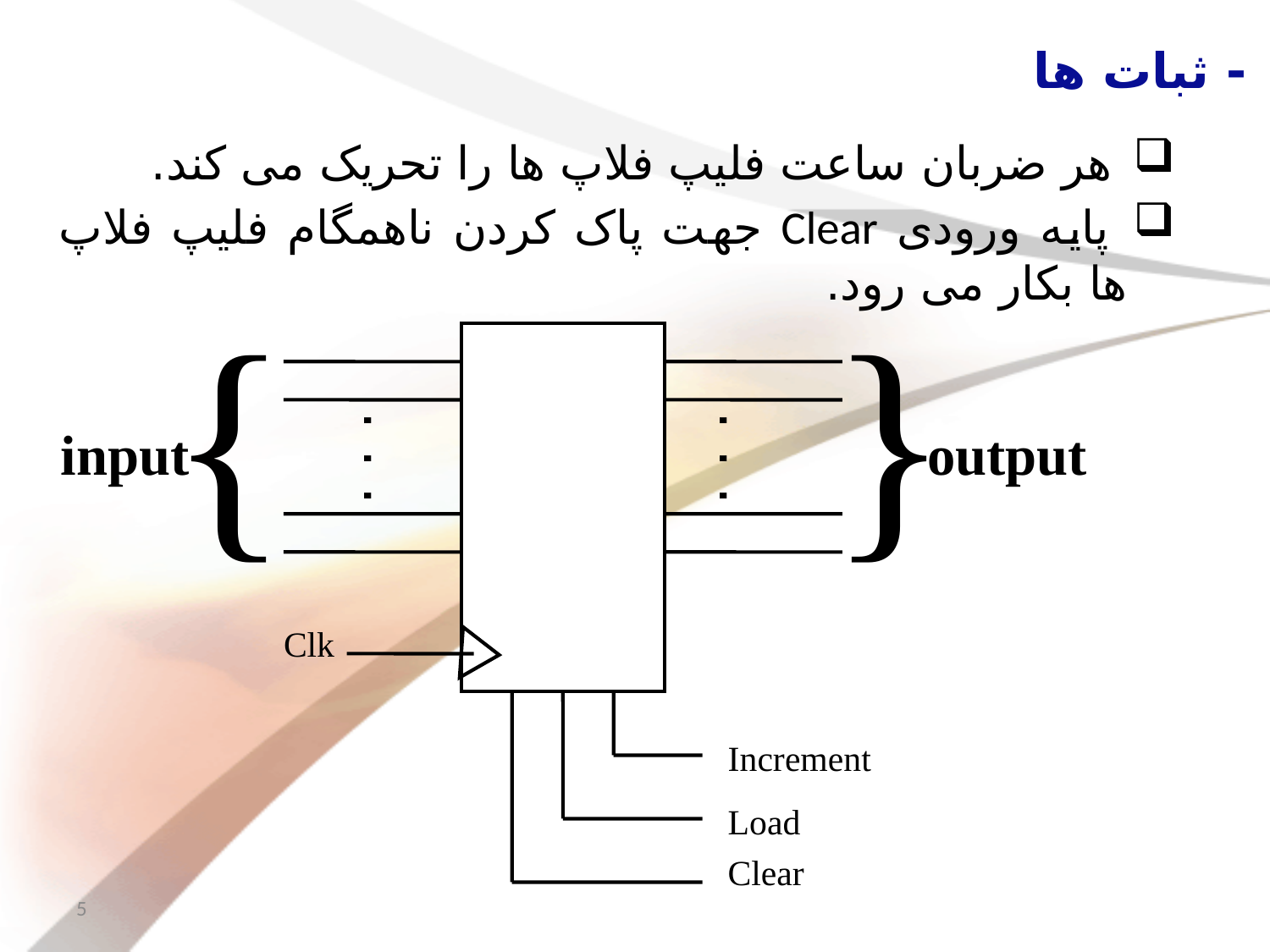

# - ثبات ها
 هر ضربان ساعت فلیپ فلاپ ها را تحریک می کند.
 پایه ورودی Clear جهت پاک کردن ناهمگام فلیپ فلاپ ها بکار می رود.
{
}

.

.
input
output
.
.
.
.

Clk

Increment

Load

Clear

5